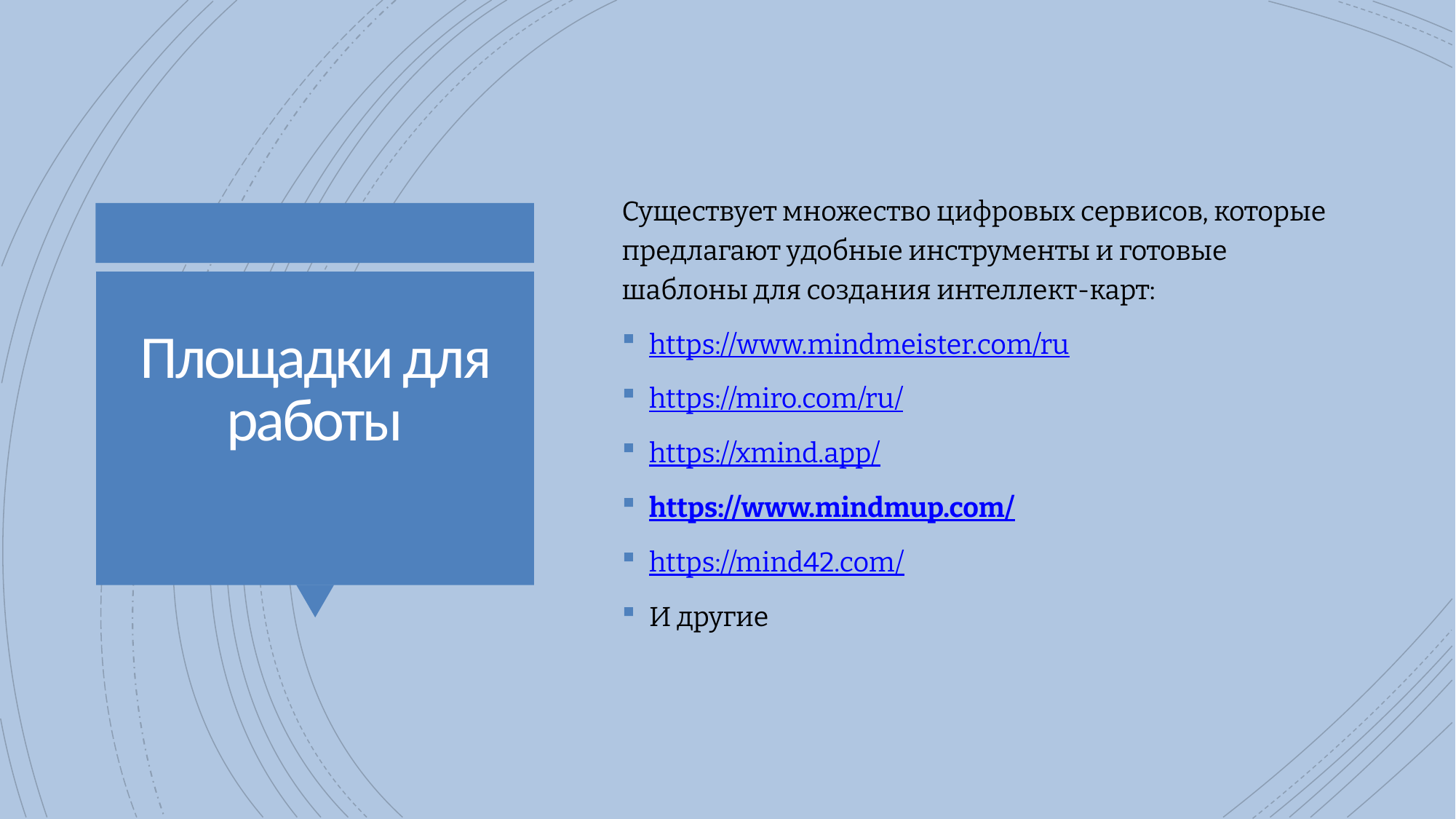

Существует множество цифровых сервисов, которые предлагают удобные инструменты и готовые шаблоны для создания интеллект-карт:
https://www.mindmeister.com/ru
https://miro.com/ru/
https://xmind.app/
https://www.mindmup.com/
https://mind42.com/
И другие
# Площадки для работы